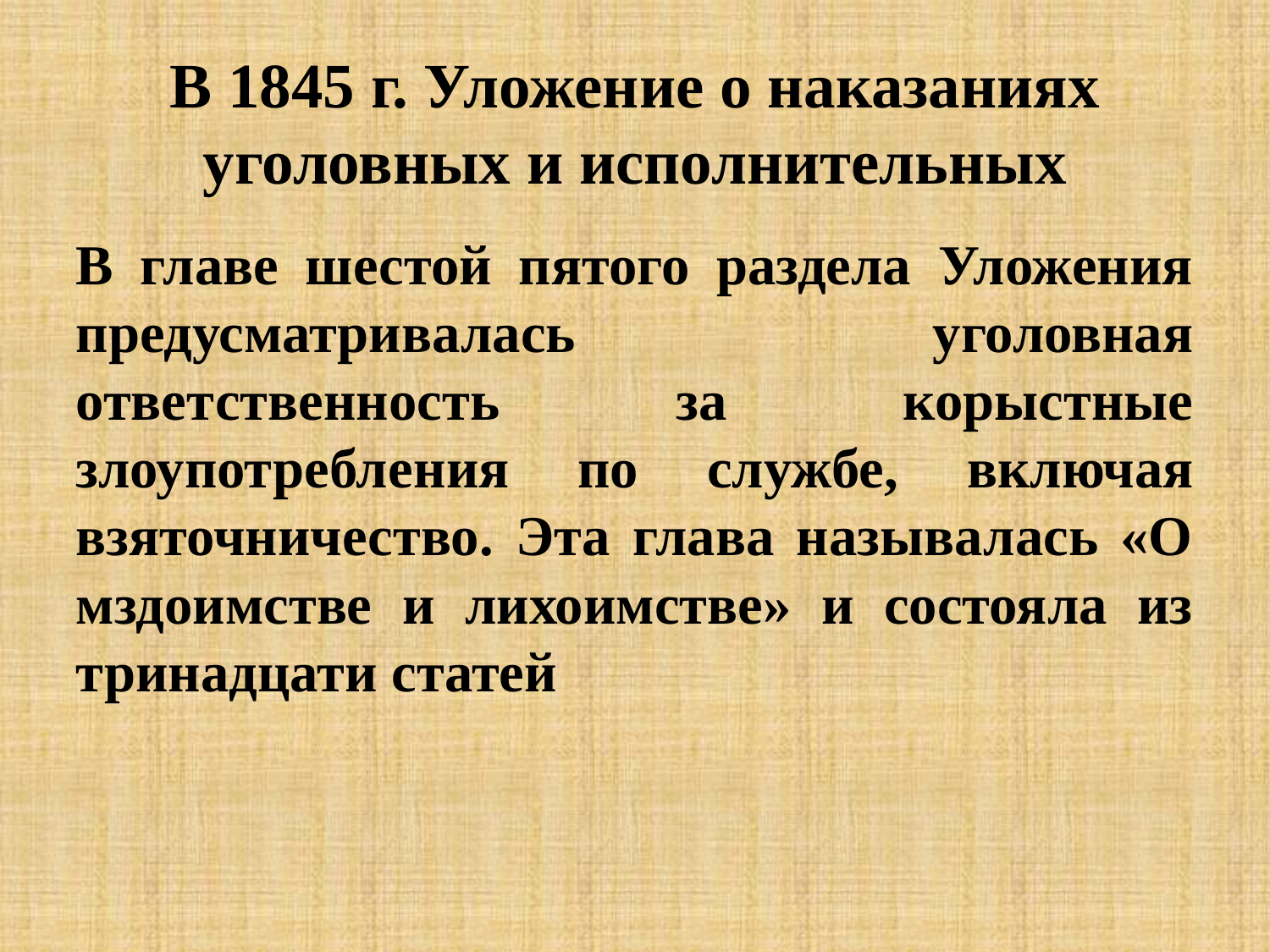

В 1845 г. Уложение о наказаниях уголовных и исполнительных

В главе шестой пятого раздела Уложения предусматривалась уголовная ответственность за корыстные злоупотребле­ния по службе, включая взяточничество. Эта глава называлась «О мздоимстве и лихоимстве» и состояла из тринадцати статей